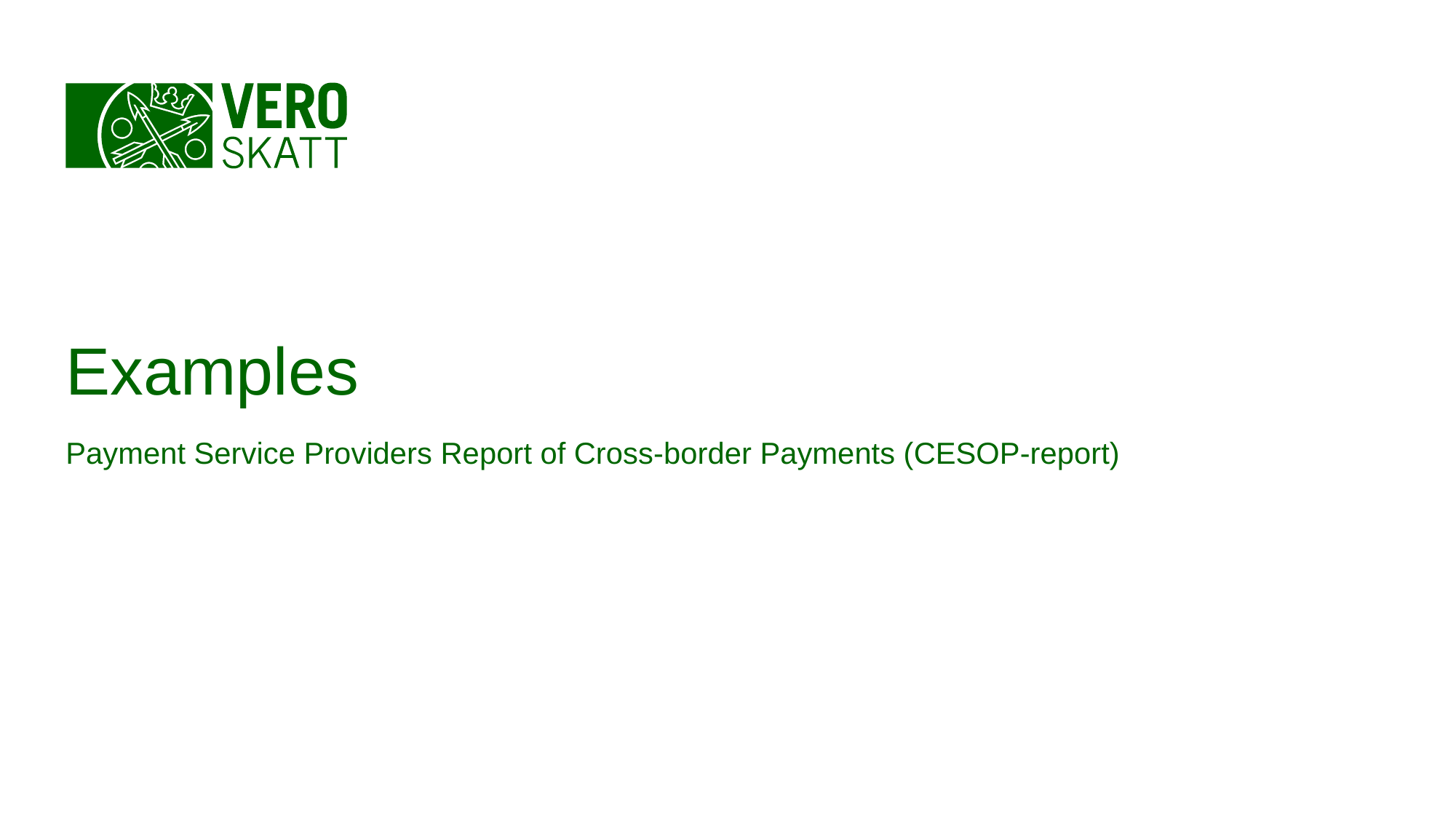

# Examples
Payment Service Providers Report of Cross-border Payments (CESOP-report)